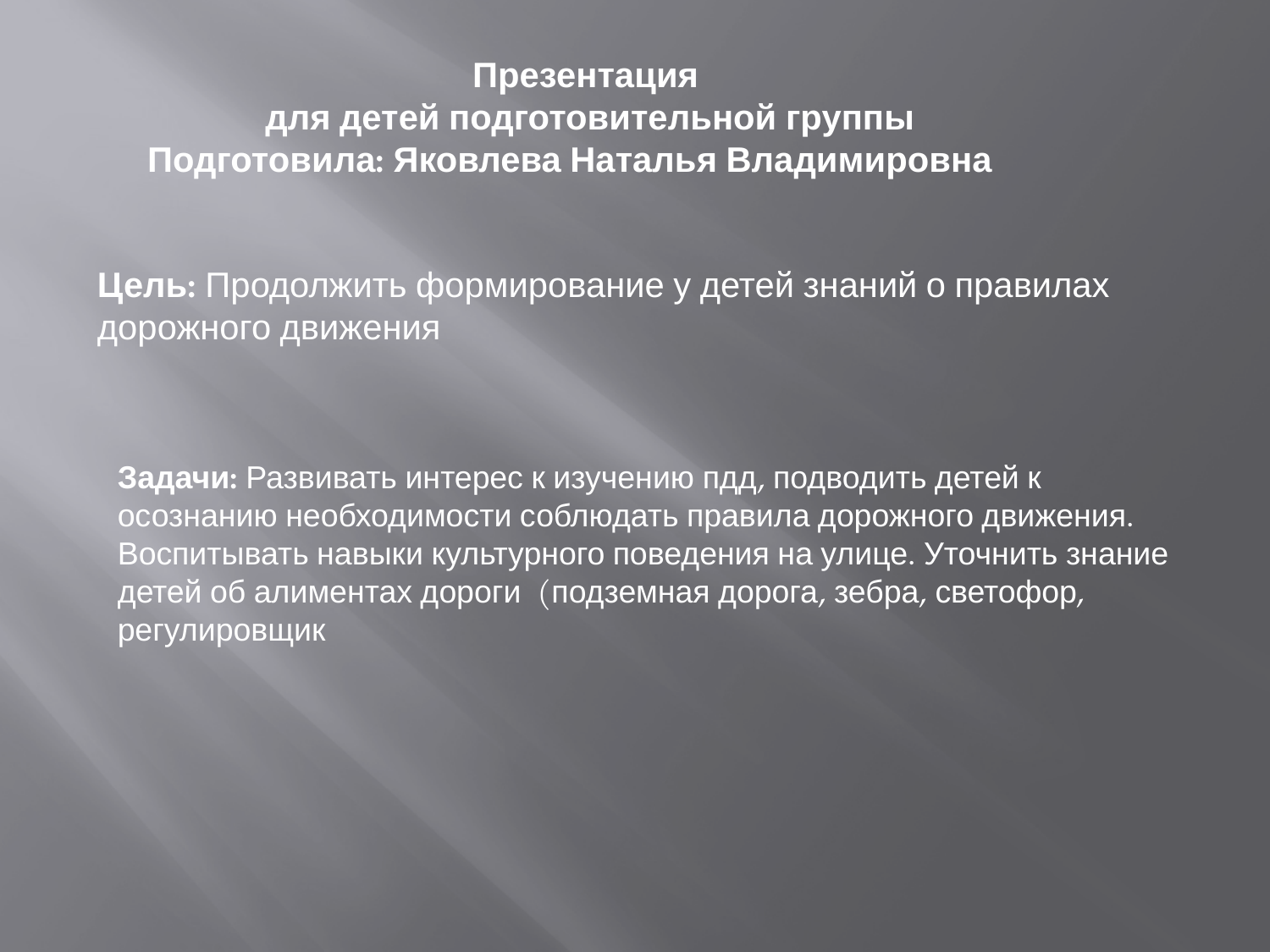

Презентация
для детей подготовительной группы
Подготовила: Яковлева Наталья Владимировна
Цель: Продолжить формирование у детей знаний о правилах дорожного движения
Задачи: Развивать интерес к изучению пдд, подводить детей к осознанию необходимости соблюдать правила дорожного движения. Воспитывать навыки культурного поведения на улице. Уточнить знание детей об алиментах дороги  (подземная дорога, зебра, светофор, регулировщик